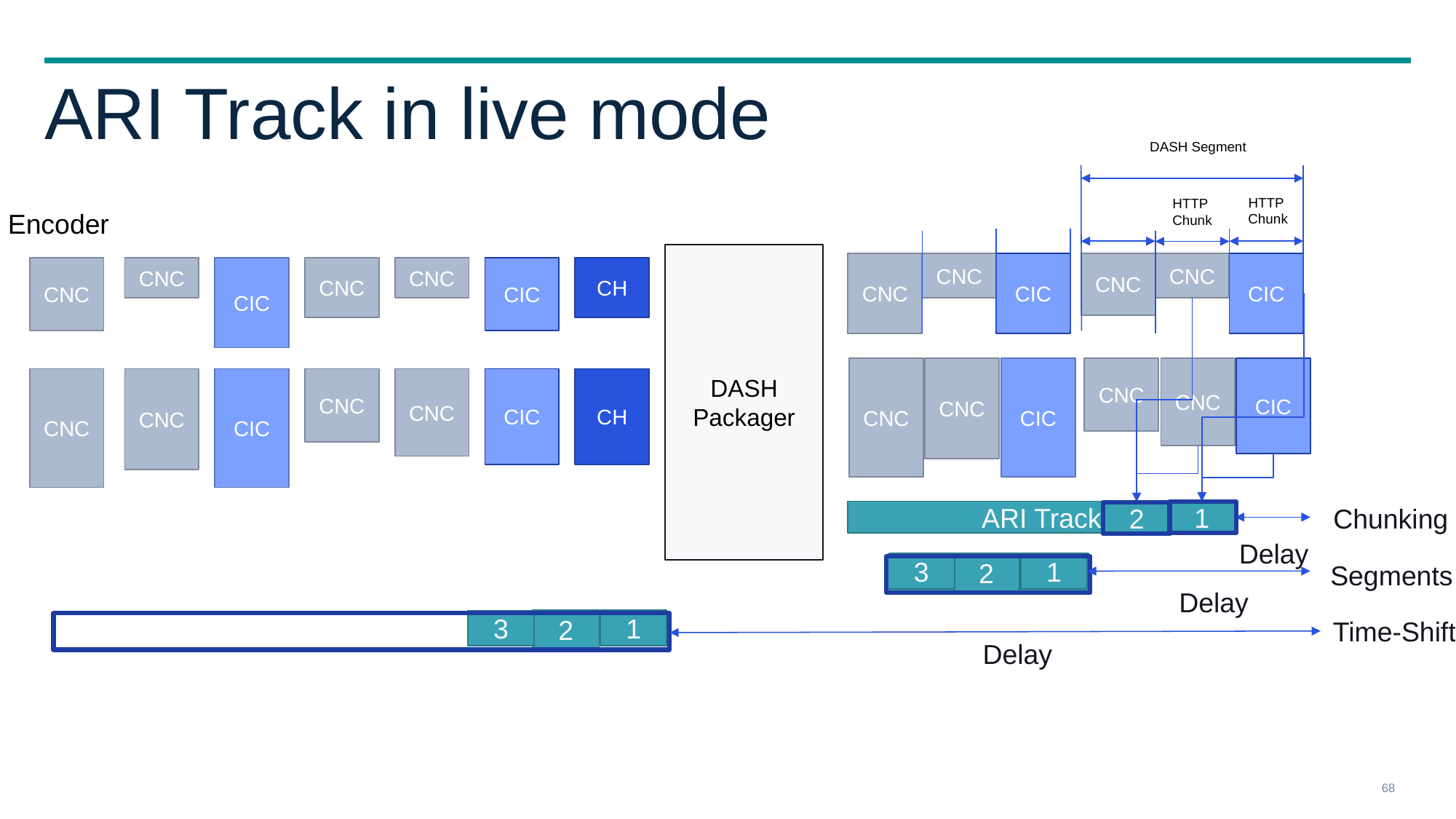

# ARI Track in live mode
DASH Segment
HTTP
Chunk
HTTP
Chunk
Encoder
DASH Packager
CNC
CIC
CNC
CIC
CNC
CNC

CNC
CIC
CNC
CH
CNC
CNC
CIC
CNC
CIC
CNC
CNC
CNC
CIC
CNC
CIC
CH
CNC
CNC
CIC
CNC
Chunking
1
ARI Track

2

Delay

1
2
Segments
3

Delay
Time-Shift
1
2
3

Delay